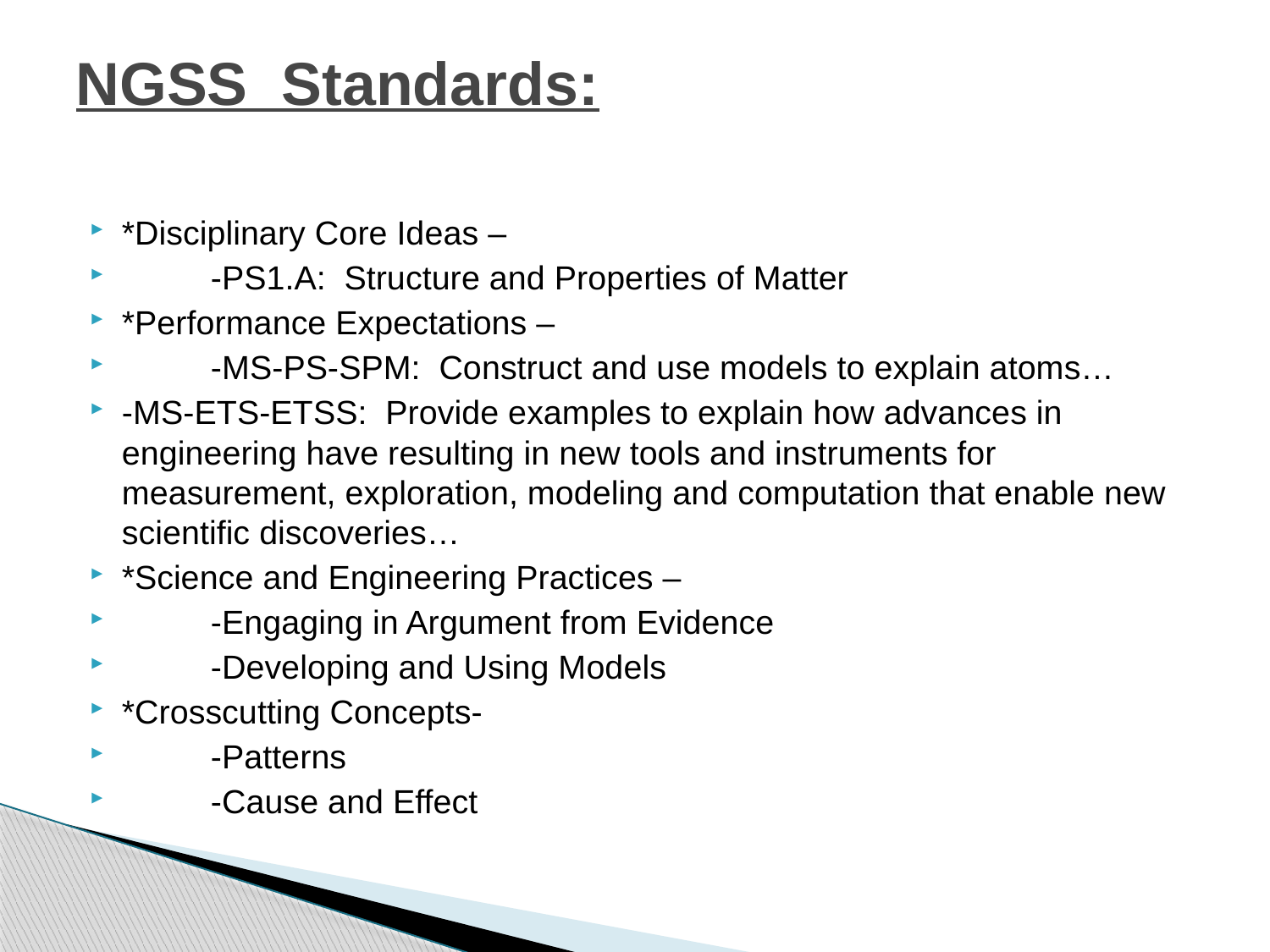

# NGSS  Standards:
*Disciplinary Core Ideas –
	-PS1.A:  Structure and Properties of Matter
*Performance Expectations –
	-MS-PS-SPM:  Construct and use models to explain atoms…
-MS-ETS-ETSS:  Provide examples to explain how advances in engineering have resulting in new tools and instruments for measurement, exploration, modeling and computation that enable new scientific discoveries…
*Science and Engineering Practices –
	-Engaging in Argument from Evidence
	-Developing and Using Models
*Crosscutting Concepts-
	-Patterns
	-Cause and Effect